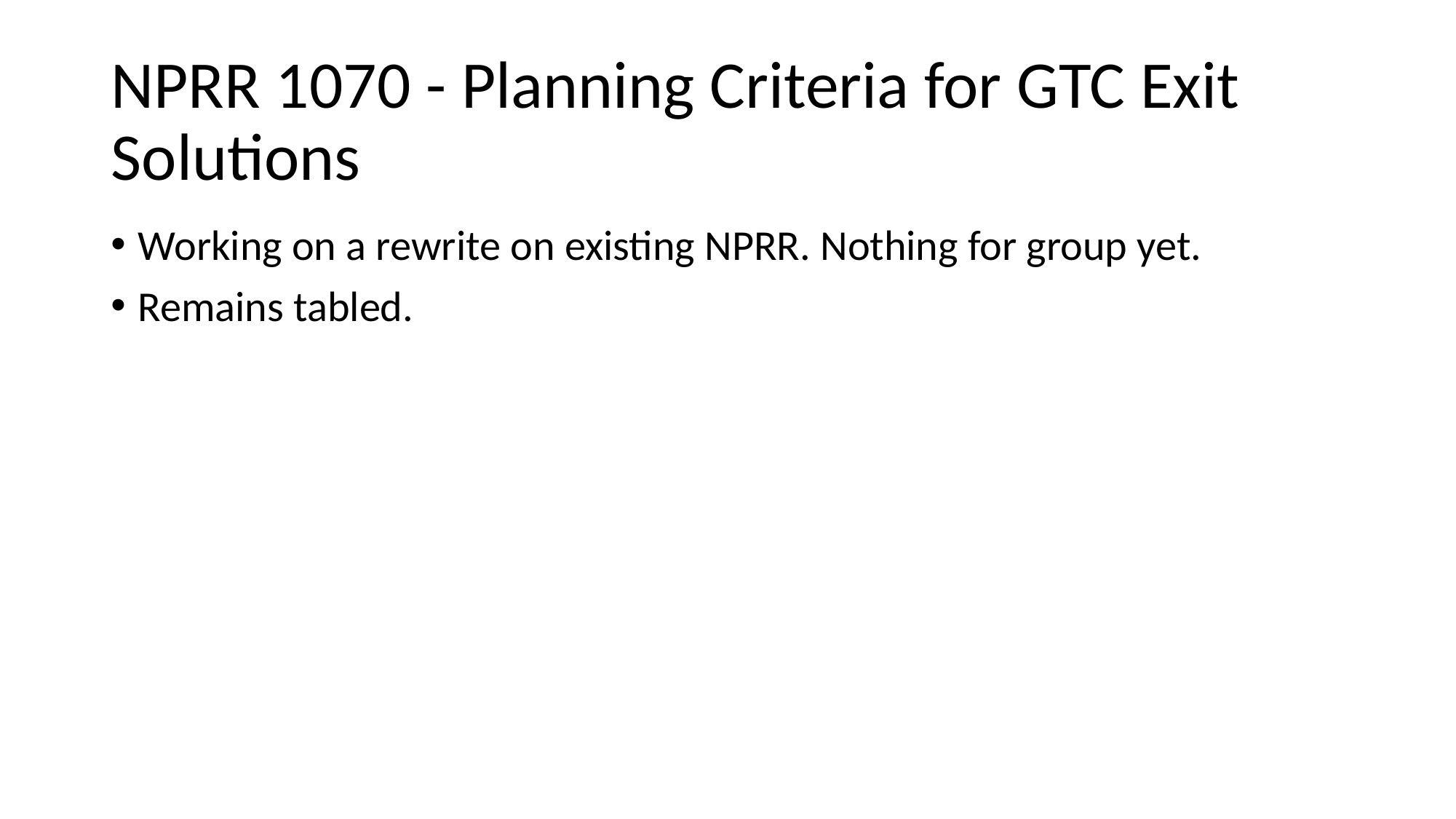

# NPRR 1070 - Planning Criteria for GTC Exit Solutions
Working on a rewrite on existing NPRR. Nothing for group yet.
Remains tabled.